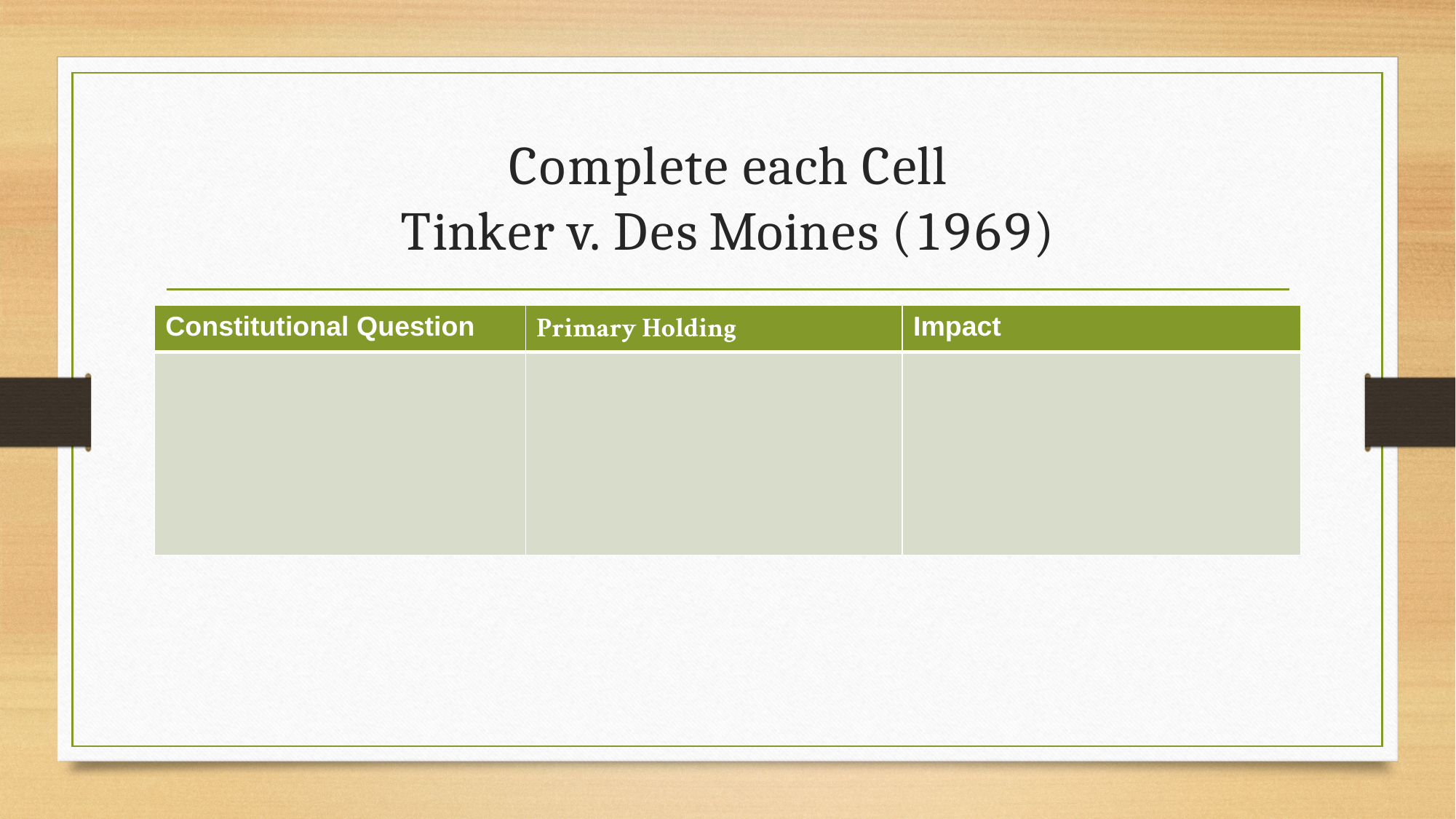

# Complete each Cell Tinker v. Des Moines (1969)
| Constitutional Question | Primary Holding | Impact |
| --- | --- | --- |
|  |  |  |